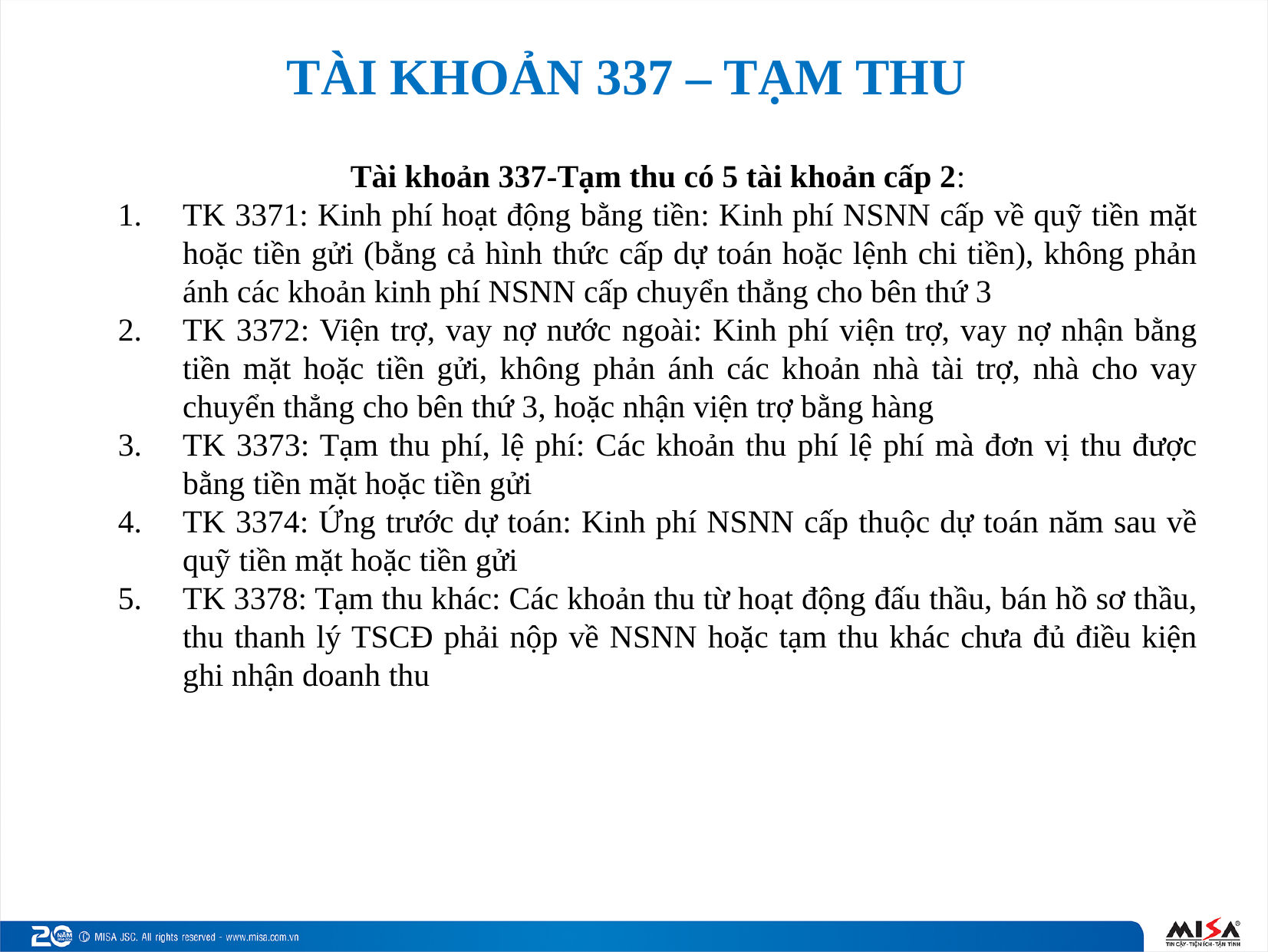

# TÀI KHOẢN 337 – TẠM THU
Tài khoản 337-Tạm thu có 5 tài khoản cấp 2:
TK 3371: Kinh phí hoạt động bằng tiền: Kinh phí NSNN cấp về quỹ tiền mặt hoặc tiền gửi (bằng cả hình thức cấp dự toán hoặc lệnh chi tiền), không phản ánh các khoản kinh phí NSNN cấp chuyển thẳng cho bên thứ 3
TK 3372: Viện trợ, vay nợ nước ngoài: Kinh phí viện trợ, vay nợ nhận bằng tiền mặt hoặc tiền gửi, không phản ánh các khoản nhà tài trợ, nhà cho vay chuyển thẳng cho bên thứ 3, hoặc nhận viện trợ bằng hàng
TK 3373: Tạm thu phí, lệ phí: Các khoản thu phí lệ phí mà đơn vị thu được bằng tiền mặt hoặc tiền gửi
TK 3374: Ứng trước dự toán: Kinh phí NSNN cấp thuộc dự toán năm sau về quỹ tiền mặt hoặc tiền gửi
TK 3378: Tạm thu khác: Các khoản thu từ hoạt động đấu thầu, bán hồ sơ thầu, thu thanh lý TSCĐ phải nộp về NSNN hoặc tạm thu khác chưa đủ điều kiện ghi nhận doanh thu